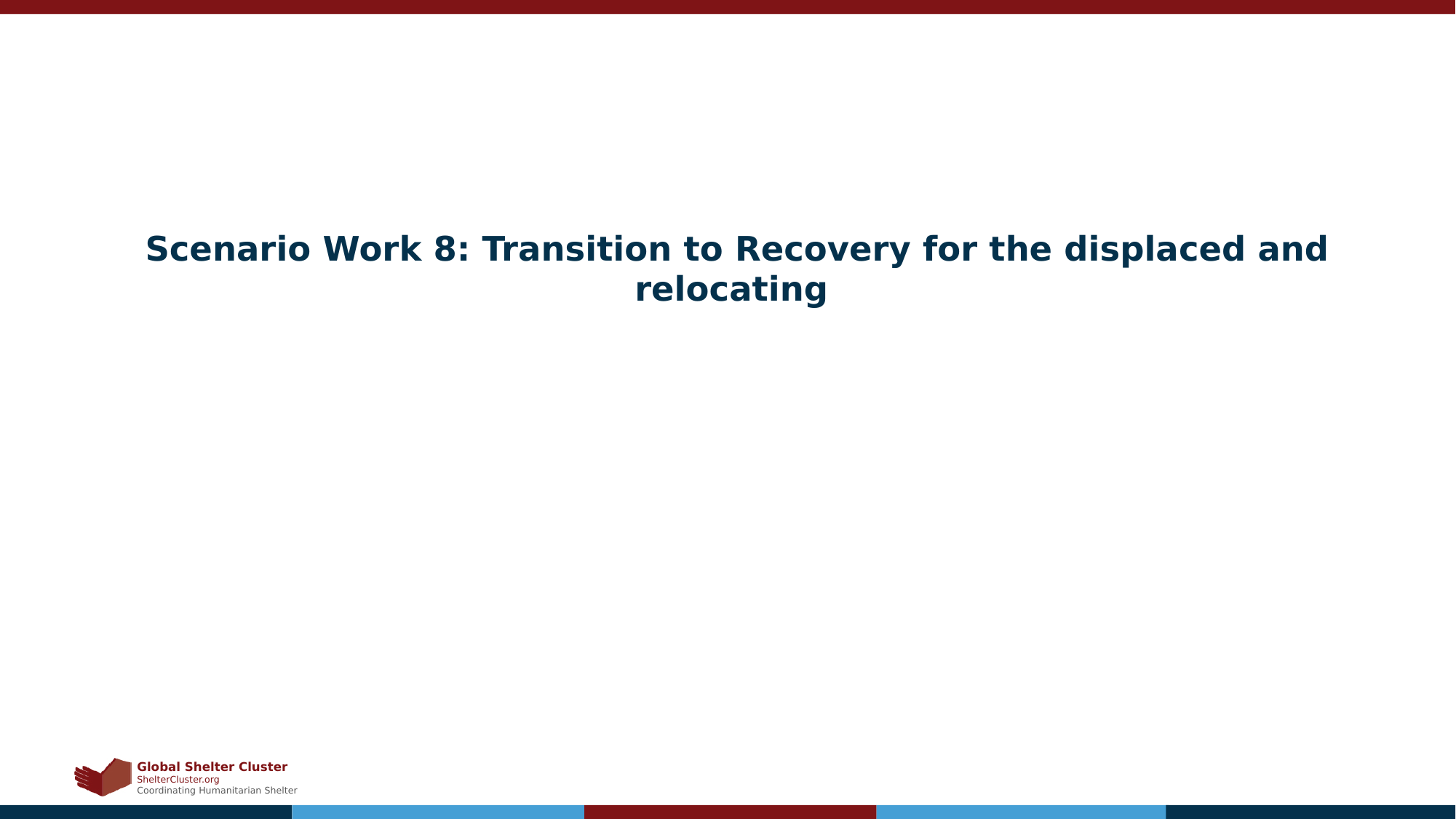

# Scenario Work 8: Transition to Recovery for the displaced and relocating